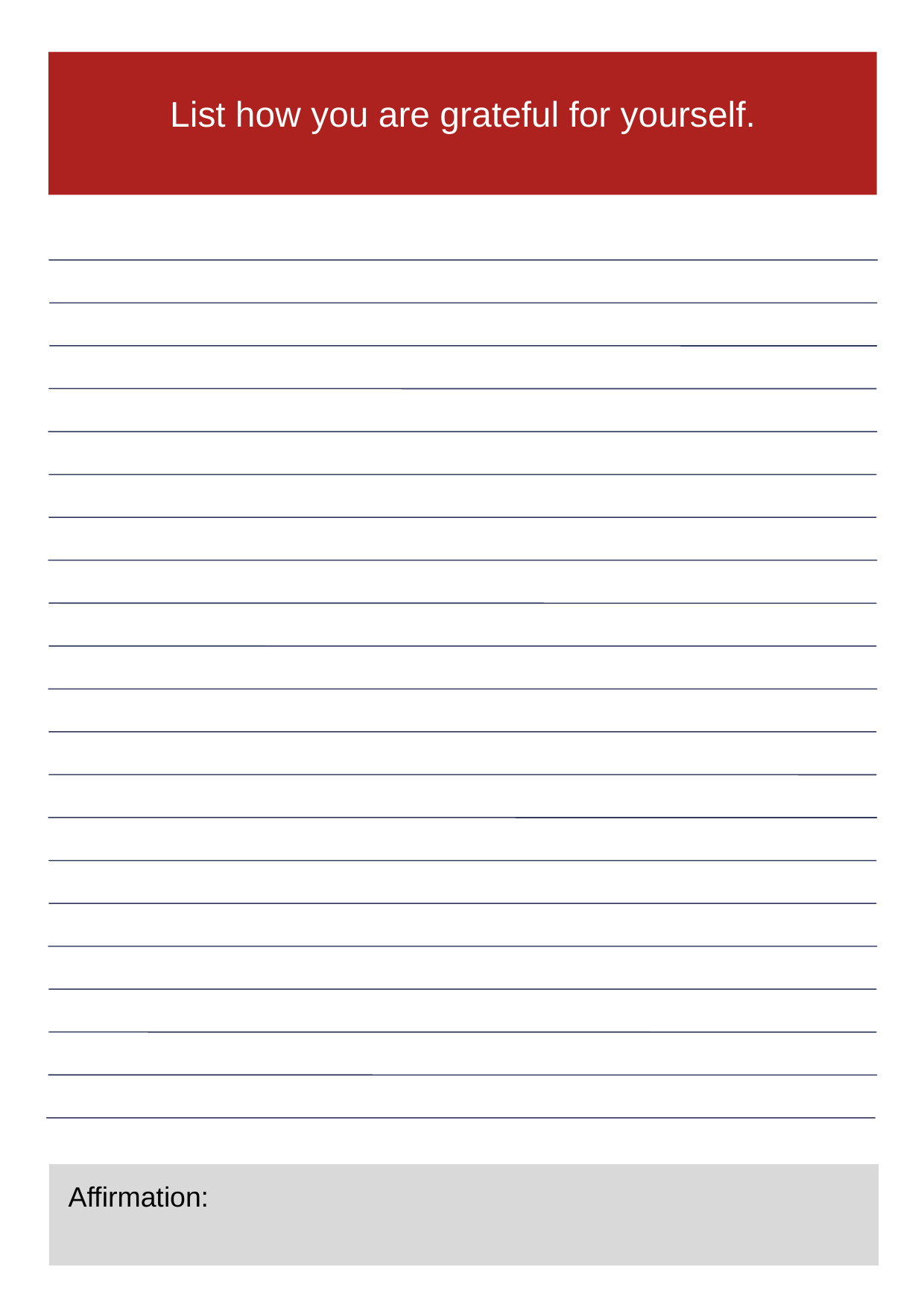

List how you are grateful for yourself.

Affirmation: